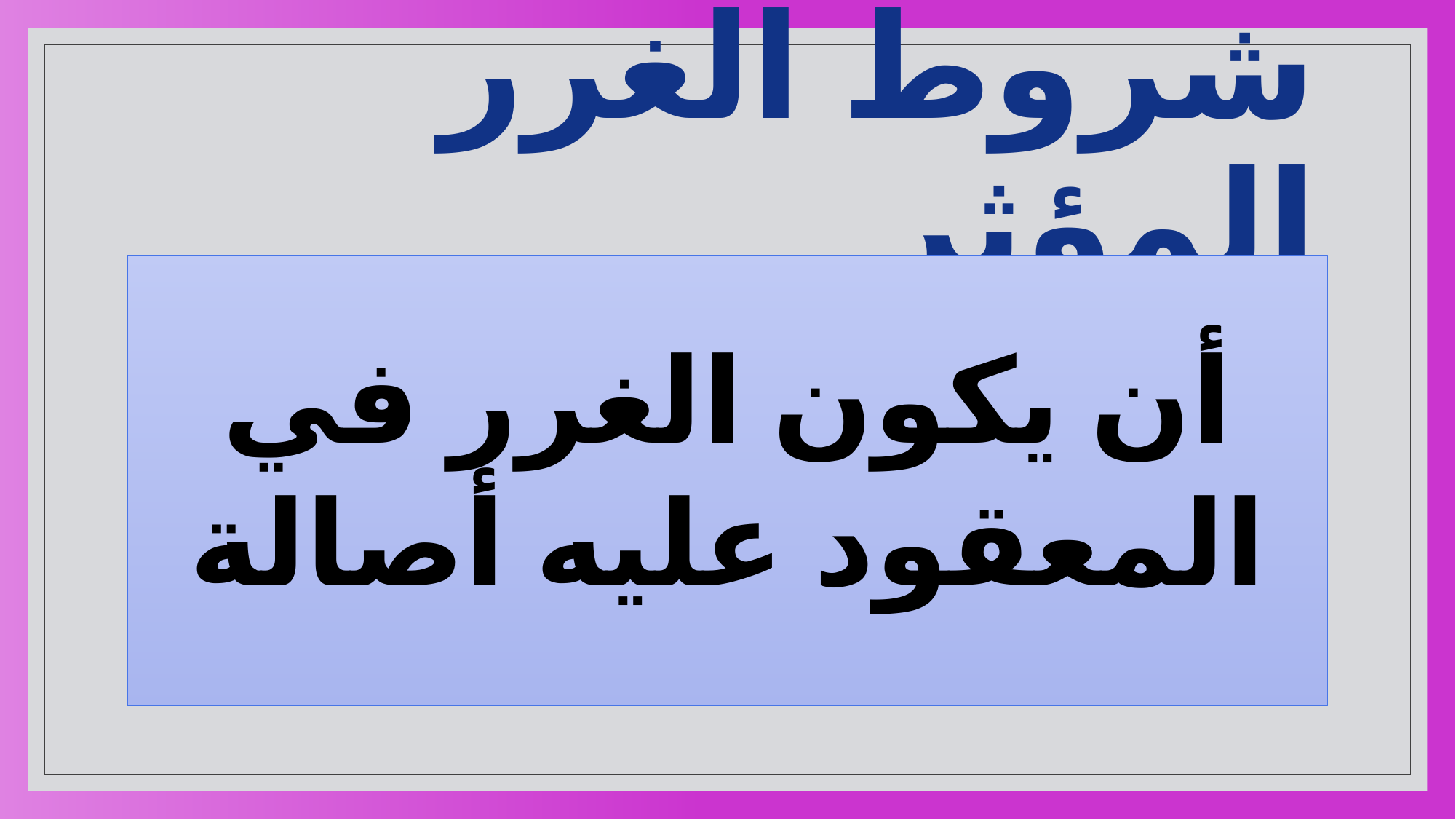

# شروط الغرر المؤثر

أن يكون الغرر في المعقود عليه أصالة